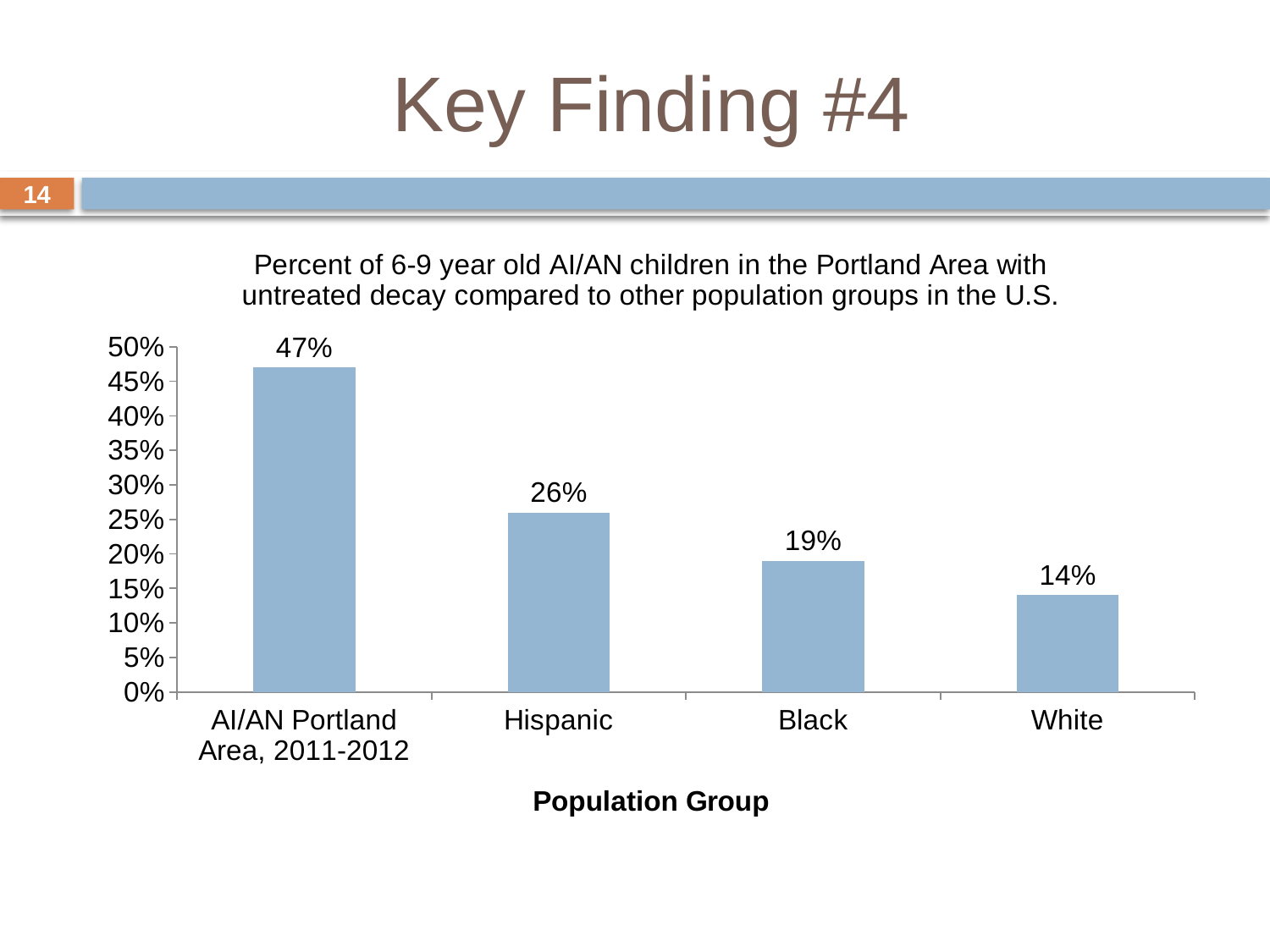

# Key Finding #4
14

### Chart: Percent of 6-9 year old AI/AN children in the Portland Area with untreated decay compared to other population groups in the U.S.

| Category | Untreated Decay |
|---|---|
| AI/AN Portland Area, 2011-2012 | 0.4700000000000001 |
| Hispanic | 0.26 |
| Black | 0.19 |
| White | 0.14 |